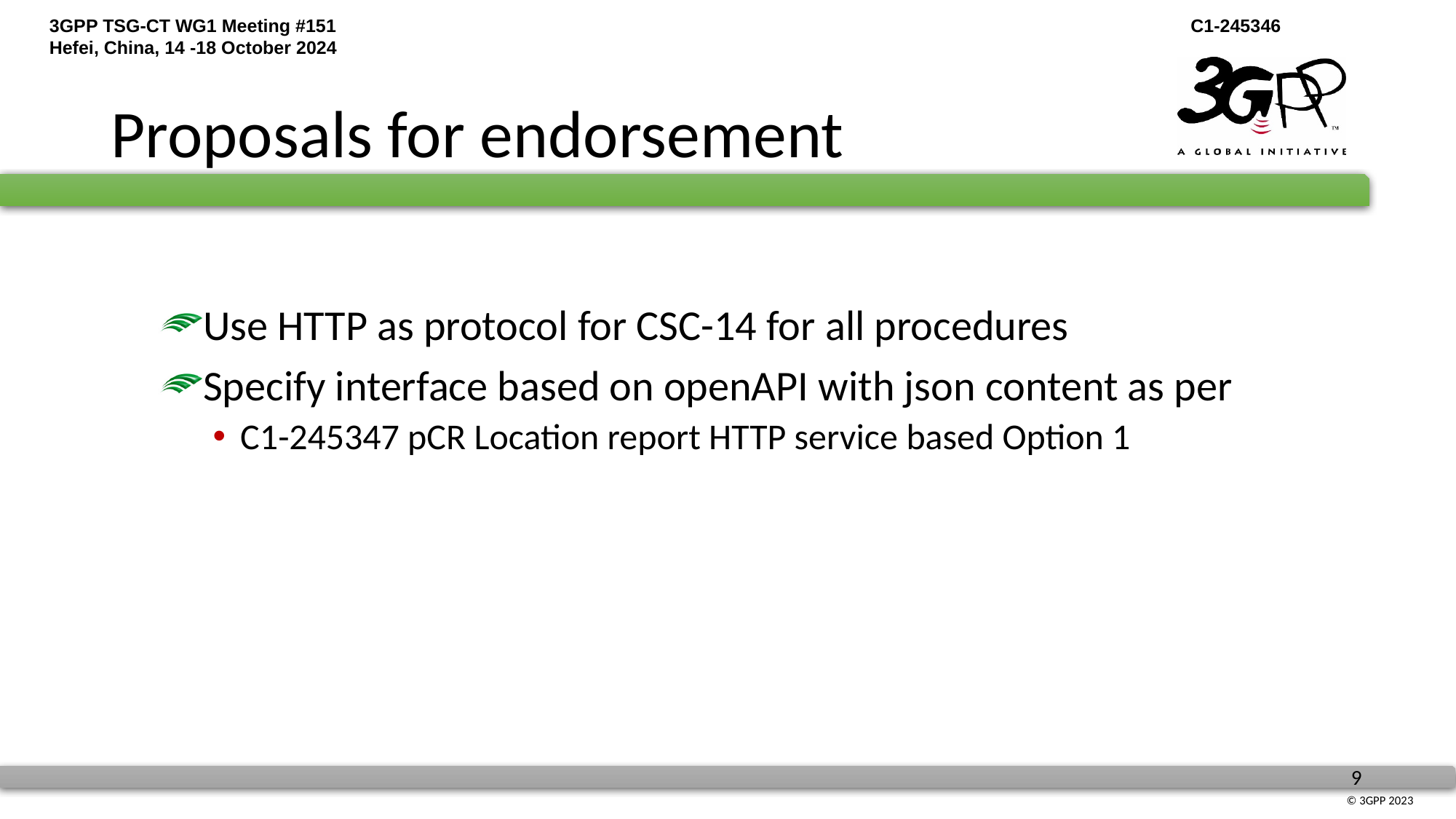

# Proposals for endorsement
Use HTTP as protocol for CSC-14 for all procedures
Specify interface based on openAPI with json content as per
C1-245347 pCR Location report HTTP service based Option 1